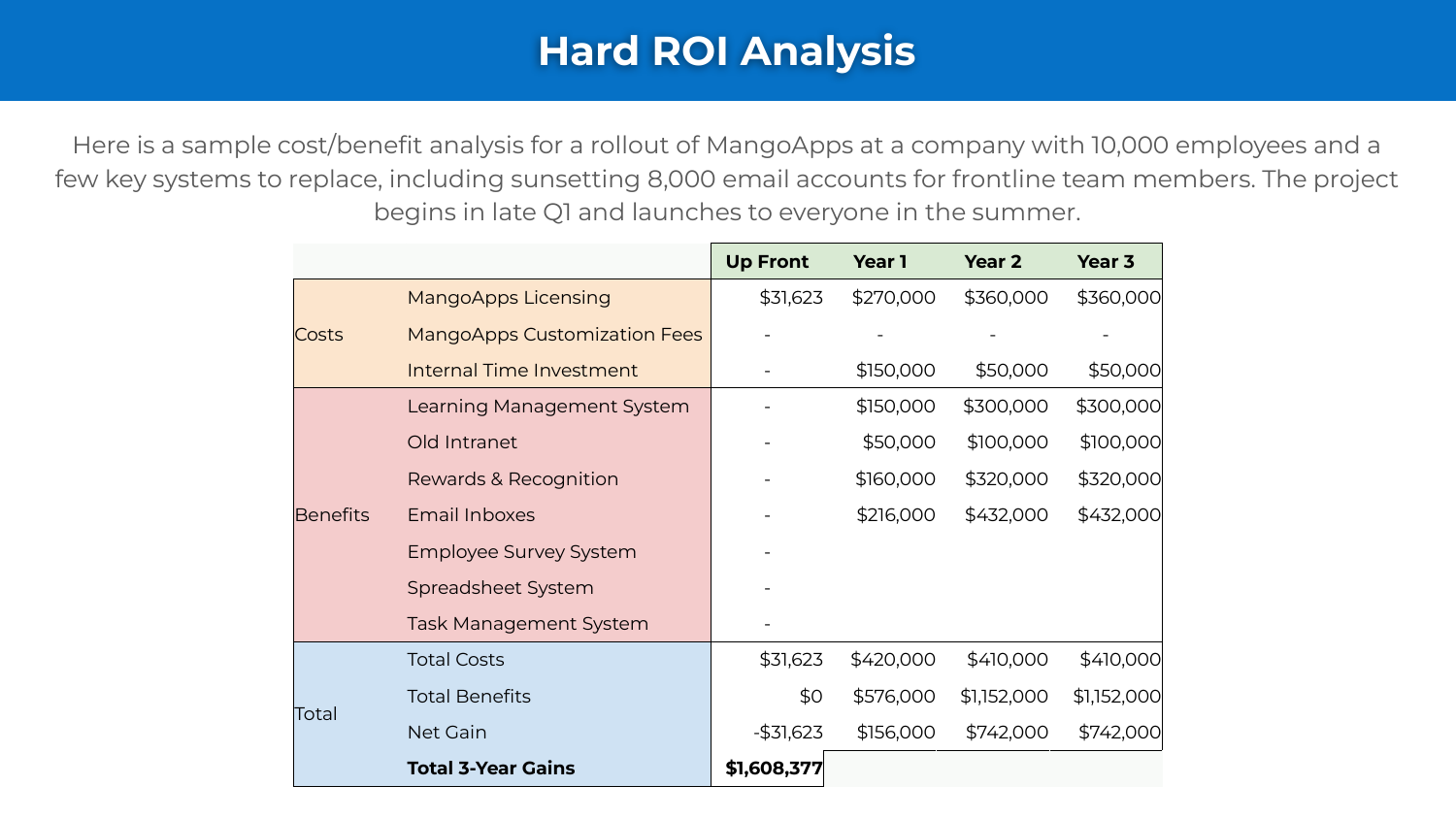

Hard ROI Analysis
Here is a sample cost/benefit analysis for a rollout of MangoApps at a company with 10,000 employees and a few key systems to replace, including sunsetting 8,000 email accounts for frontline team members. The project begins in late Q1 and launches to everyone in the summer.
|  |  | Up Front | Year 1 | Year 2 | Year 3 |
| --- | --- | --- | --- | --- | --- |
| Costs | MangoApps Licensing | $31,623 | $270,000 | $360,000 | $360,000 |
|  | MangoApps Customization Fees | - | - | - | - |
|  | Internal Time Investment | - | $150,000 | $50,000 | $50,000 |
| Benefits | Learning Management System | - | $150,000 | $300,000 | $300,000 |
|  | Old Intranet | - | $50,000 | $100,000 | $100,000 |
|  | Rewards & Recognition | - | $160,000 | $320,000 | $320,000 |
|  | Email Inboxes | - | $216,000 | $432,000 | $432,000 |
|  | Employee Survey System | - |  |  |  |
|  | Spreadsheet System | - |  |  |  |
|  | Task Management System | - |  |  |  |
| Total | Total Costs | $31,623 | $420,000 | $410,000 | $410,000 |
|  | Total Benefits | $0 | $576,000 | $1,152,000 | $1,152,000 |
|  | Net Gain | -$31,623 | $156,000 | $742,000 | $742,000 |
|  | Total 3-Year Gains | $1,608,377 |  |  |  |